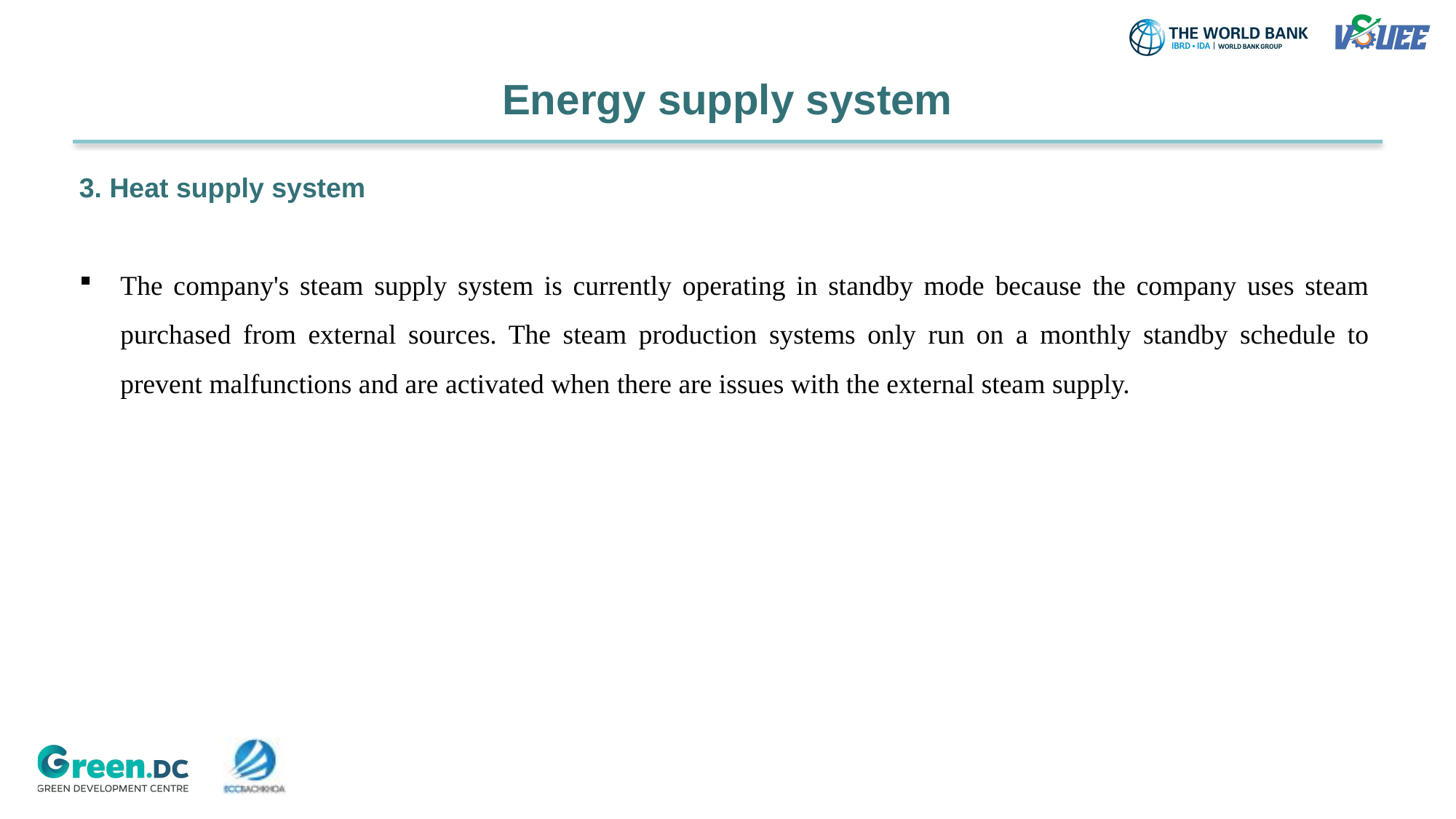

# Energy supply system
3. Heat supply system
The company's steam supply system is currently operating in standby mode because the company uses steam purchased from external sources. The steam production systems only run on a monthly standby schedule to prevent malfunctions and are activated when there are issues with the external steam supply.